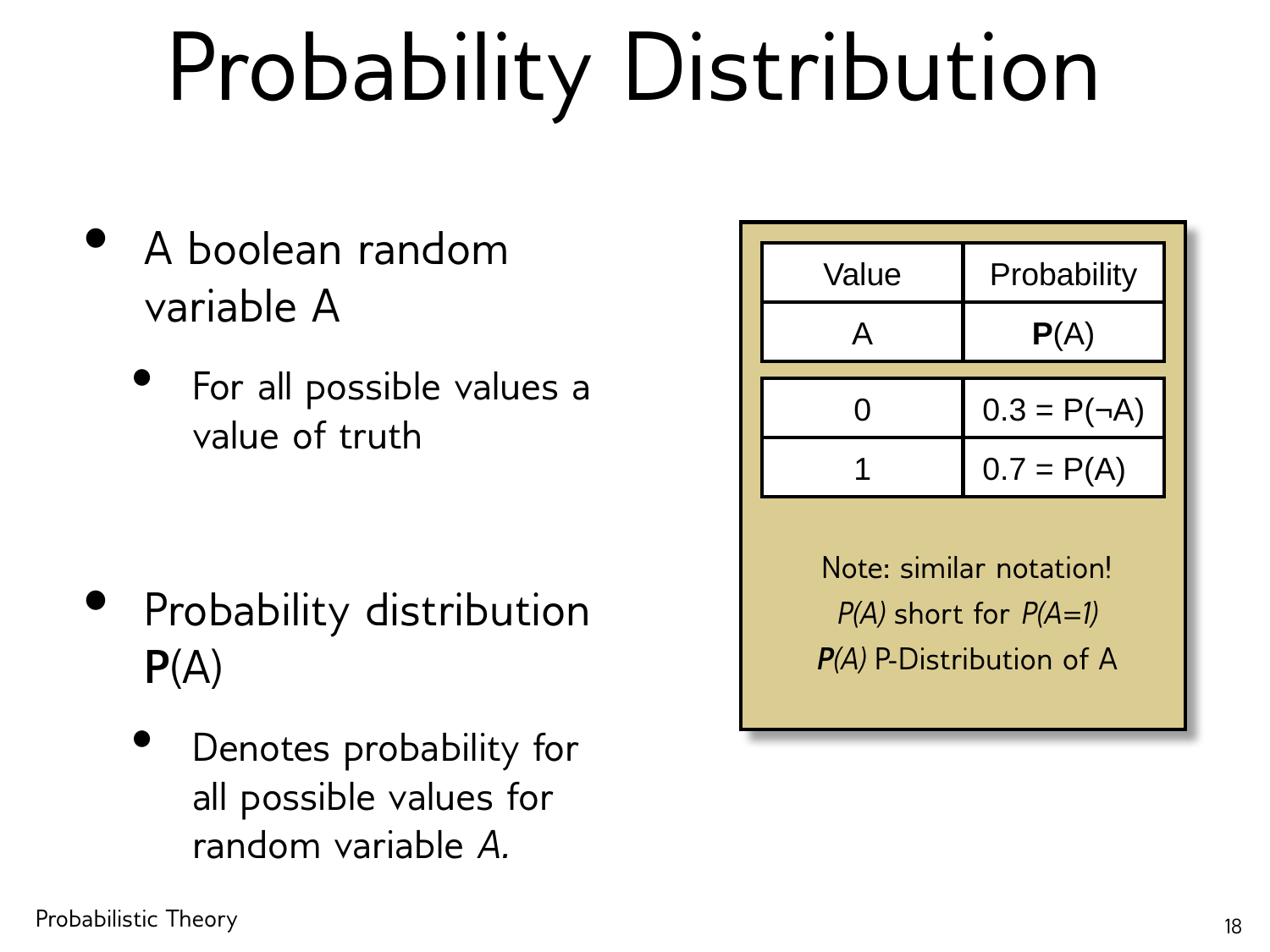

# Probability Distribution
A boolean random variable A
For all possible values a value of truth

Probability distribution P(A)
Denotes probability for all possible values for random variable A.

Value

Probability

A

P(A)

0

 0.3 = P(¬A)

1

 0.7 = P(A)
Note: similar notation!
P(A) short for P(A=1)
P(A) P-Distribution of A
Probabilistic Theory
18